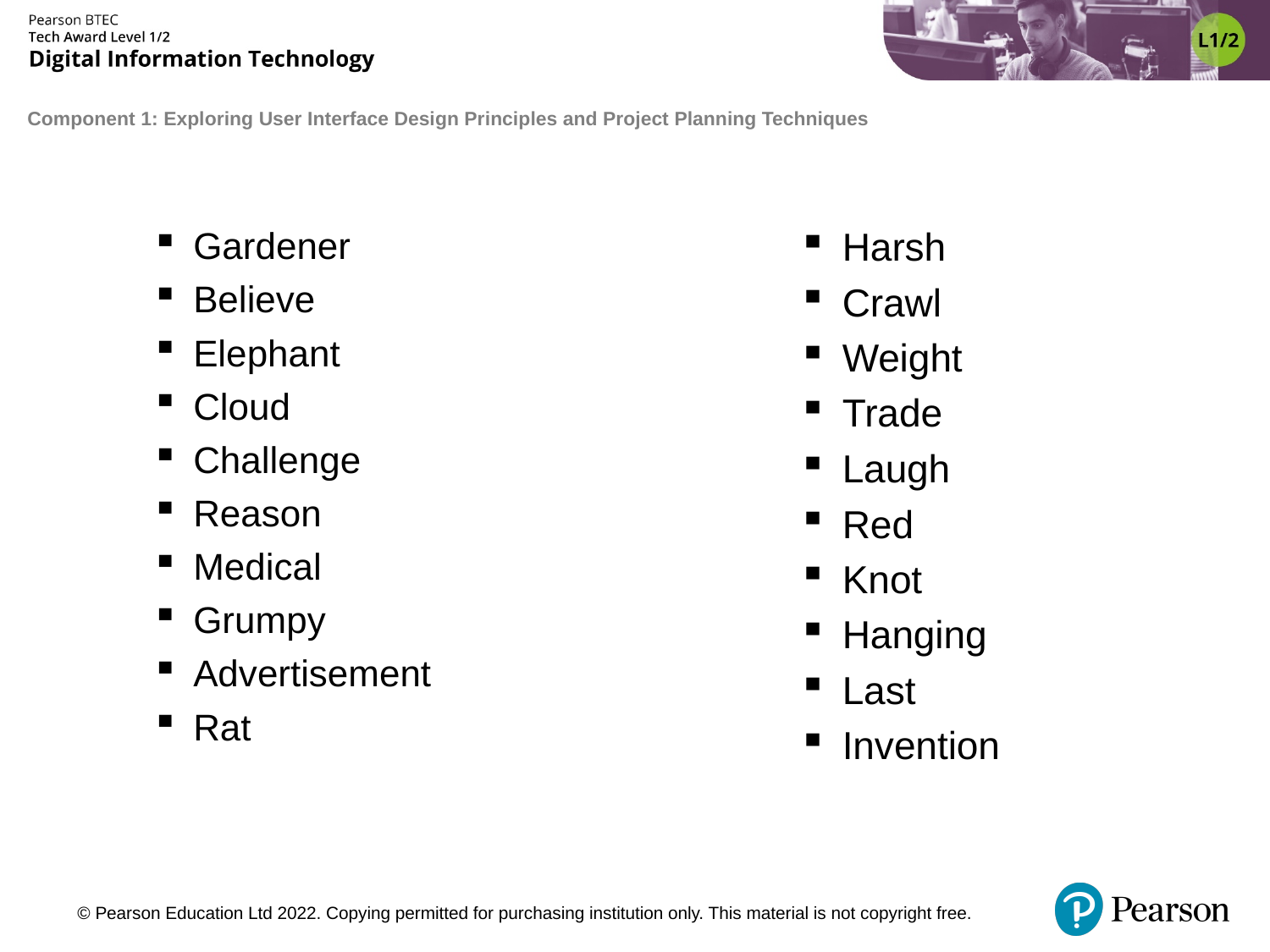

Gardener
Believe
Elephant
Cloud
Challenge
Reason
Medical
Grumpy
Advertisement
Rat
Harsh
Crawl
Weight
Trade
Laugh
Red
Knot
Hanging
Last
Invention